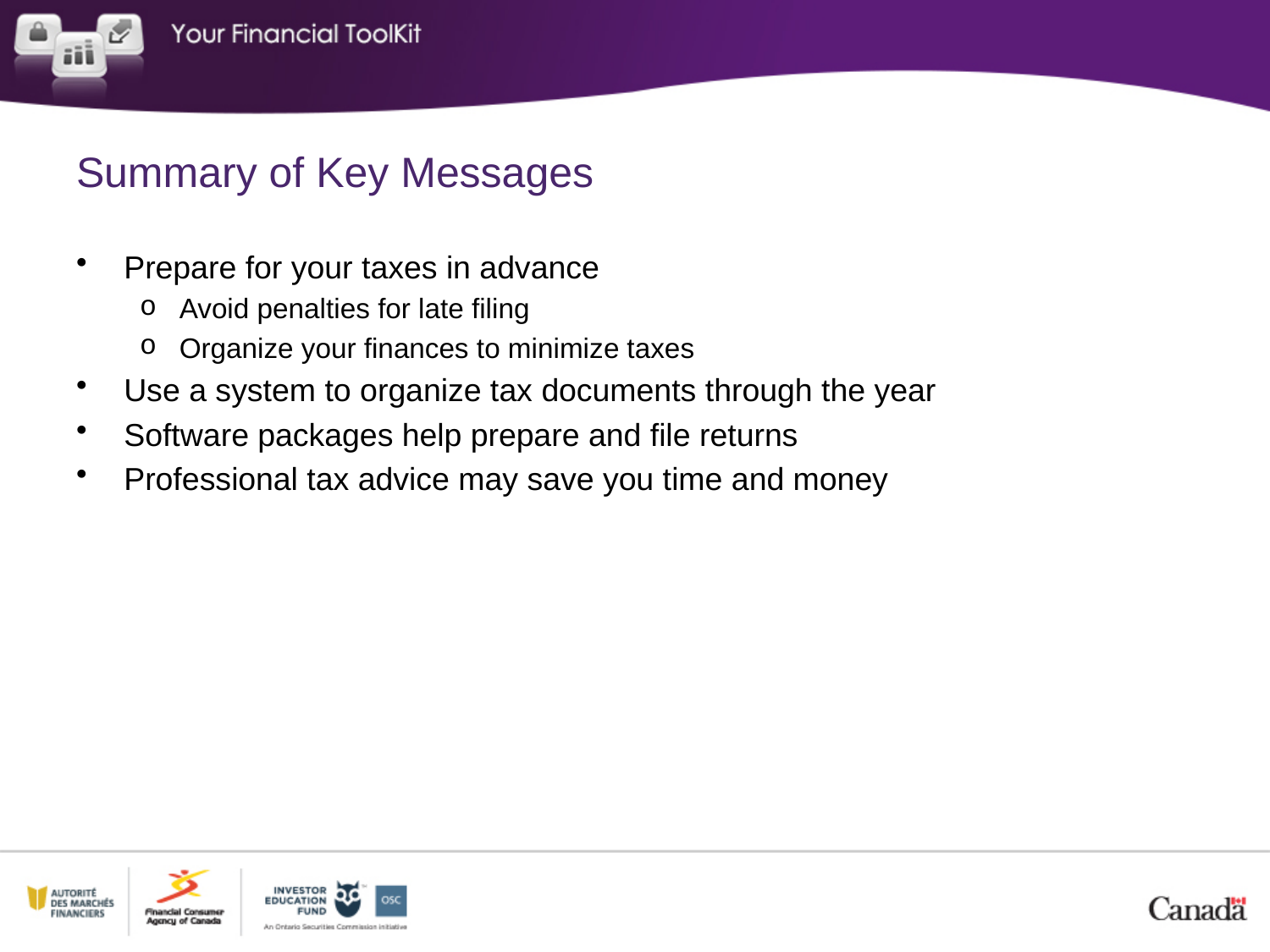

# Summary of Key Messages
Prepare for your taxes in advance
Avoid penalties for late filing
Organize your finances to minimize taxes
Use a system to organize tax documents through the year
Software packages help prepare and file returns
Professional tax advice may save you time and money